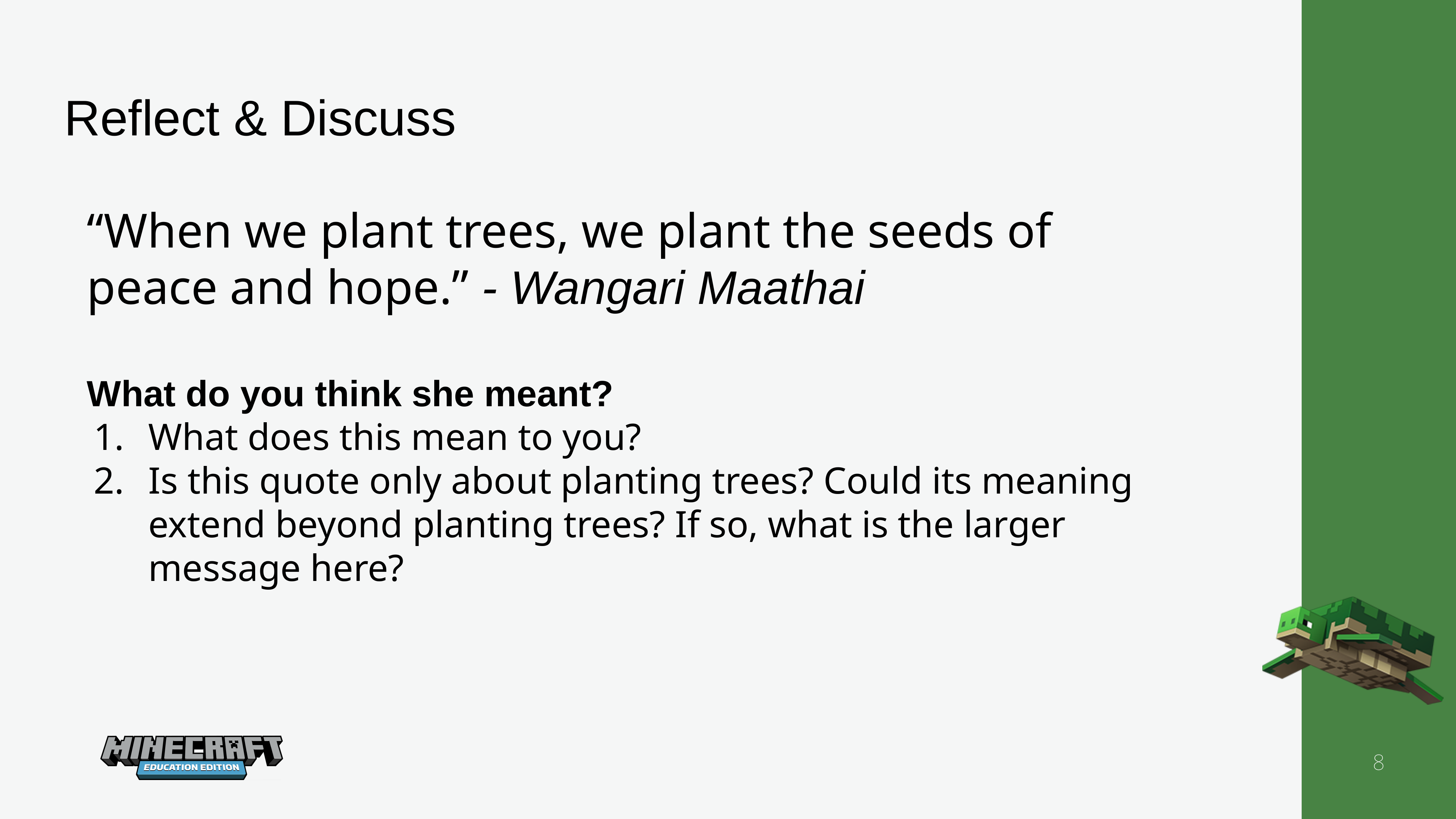

Reflect & Discuss
“When we plant trees, we plant the seeds of peace and hope.” - Wangari Maathai
What do you think she meant?
What does this mean to you?
Is this quote only about planting trees? Could its meaning extend beyond planting trees? If so, what is the larger message here?
8